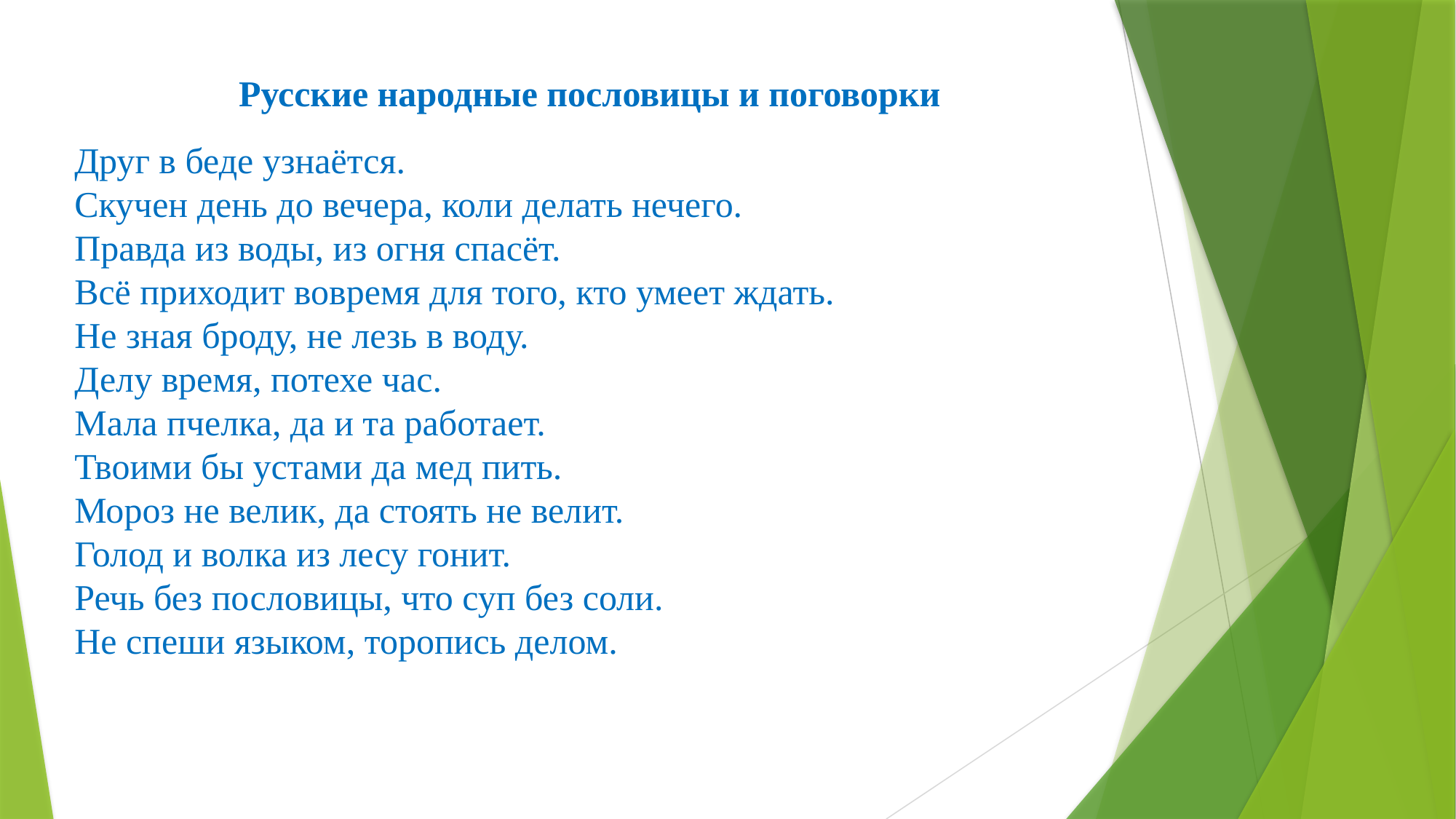

Русские народные пословицы и поговорки
Друг в беде узнаётся.
Скучен день до вечера, коли делать нечего.
Правда из воды, из огня спасёт.
Всё приходит вовремя для того, кто умеет ждать.
Не зная броду, не лезь в воду.
Делу время, потехе час.
Мала пчелка, да и та работает.
Твоими бы устами да мед пить.
Мороз не велик, да стоять не велит.
Голод и волка из лесу гонит.
Речь без пословицы, что суп без соли.
Не спеши языком, торопись делом.